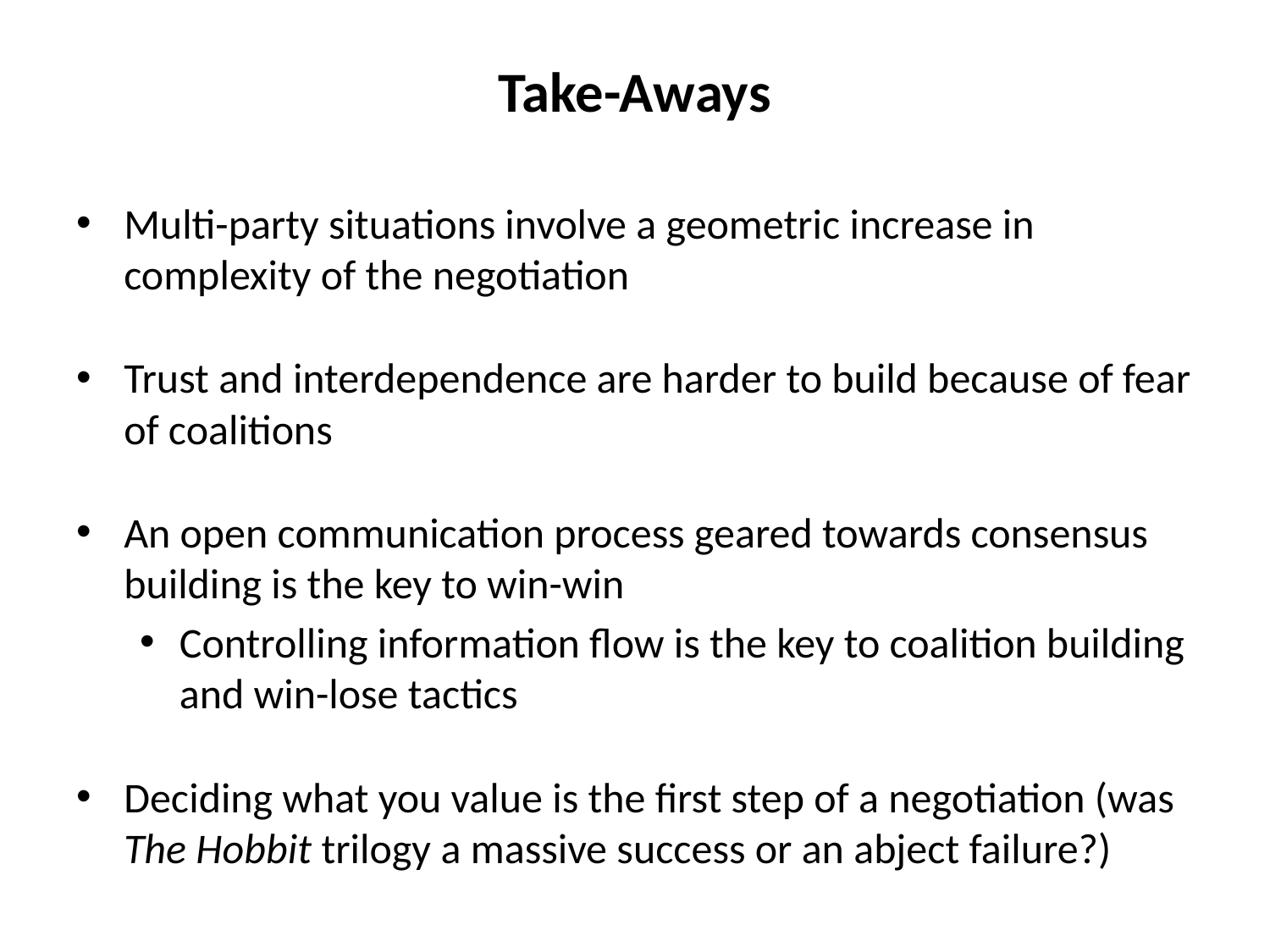

# Take-Aways
Multi-party situations involve a geometric increase in complexity of the negotiation

Trust and interdependence are harder to build because of fear of coalitions

An open communication process geared towards consensus building is the key to win-win
Controlling information flow is the key to coalition building and win-lose tactics

Deciding what you value is the first step of a negotiation (was The Hobbit trilogy a massive success or an abject failure?)